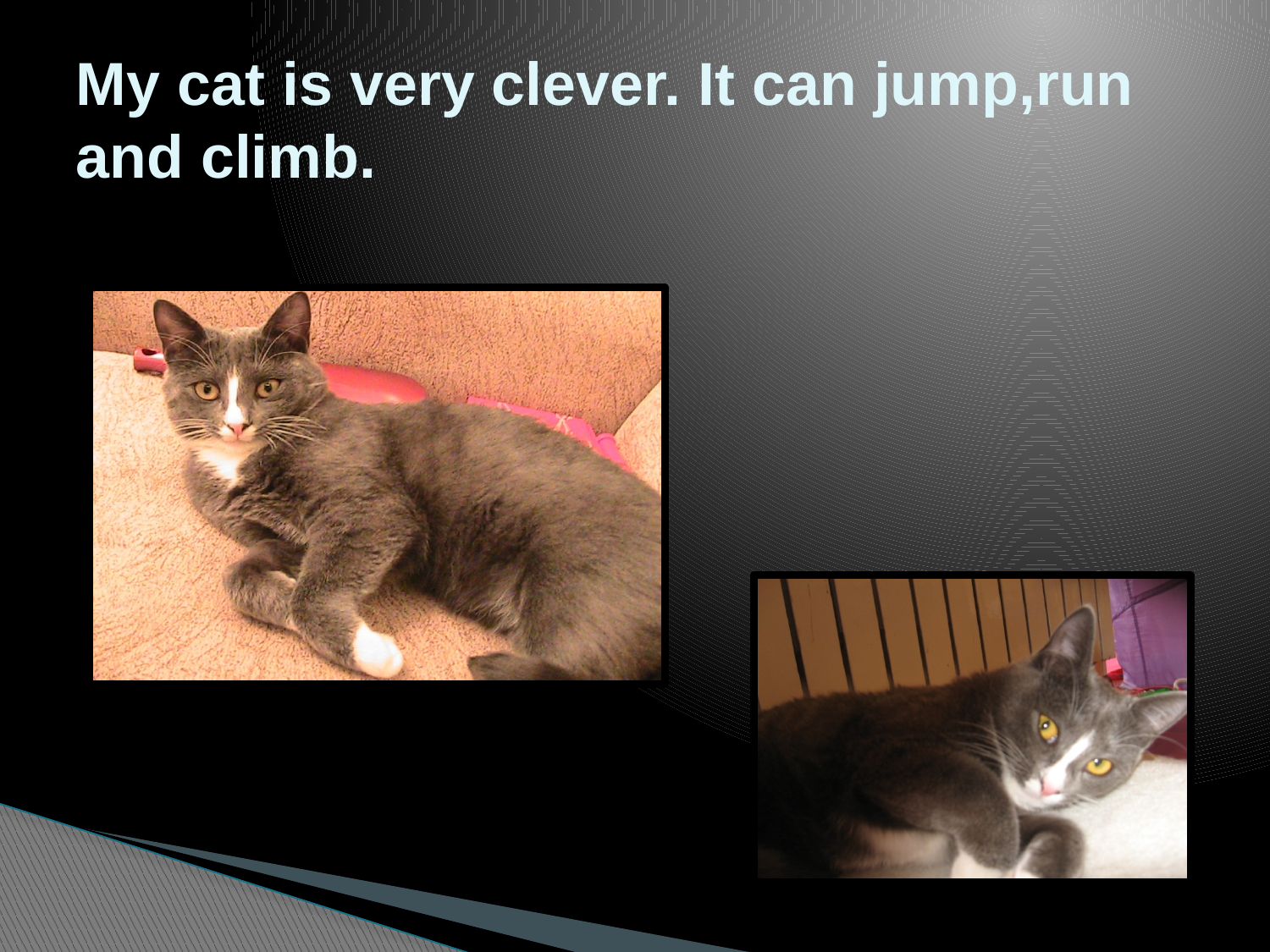

# My cat is very clever. It can jump,run and climb.